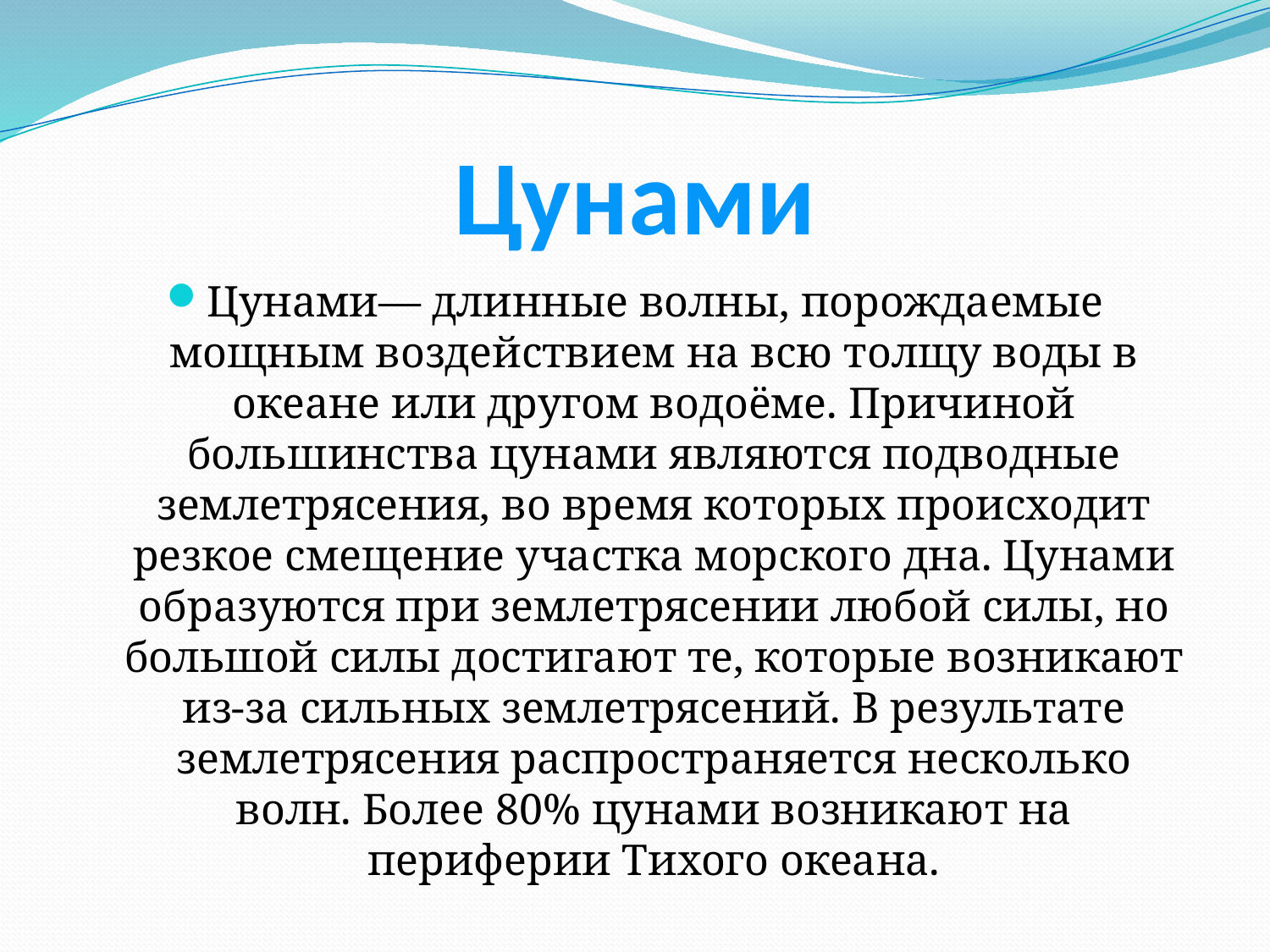

# Цунами
Цунами— длинные волны, порождаемые мощным воздействием на всю толщу воды в океане или другом водоёме. Причиной большинства цунами являются подводные землетрясения, во время которых происходит резкое смещение участка морского дна. Цунами образуются при землетрясении любой силы, но большой силы достигают те, которые возникают из-за сильных землетрясений. В результате землетрясения распространяется несколько волн. Более 80% цунами возникают на периферии Тихого океана.